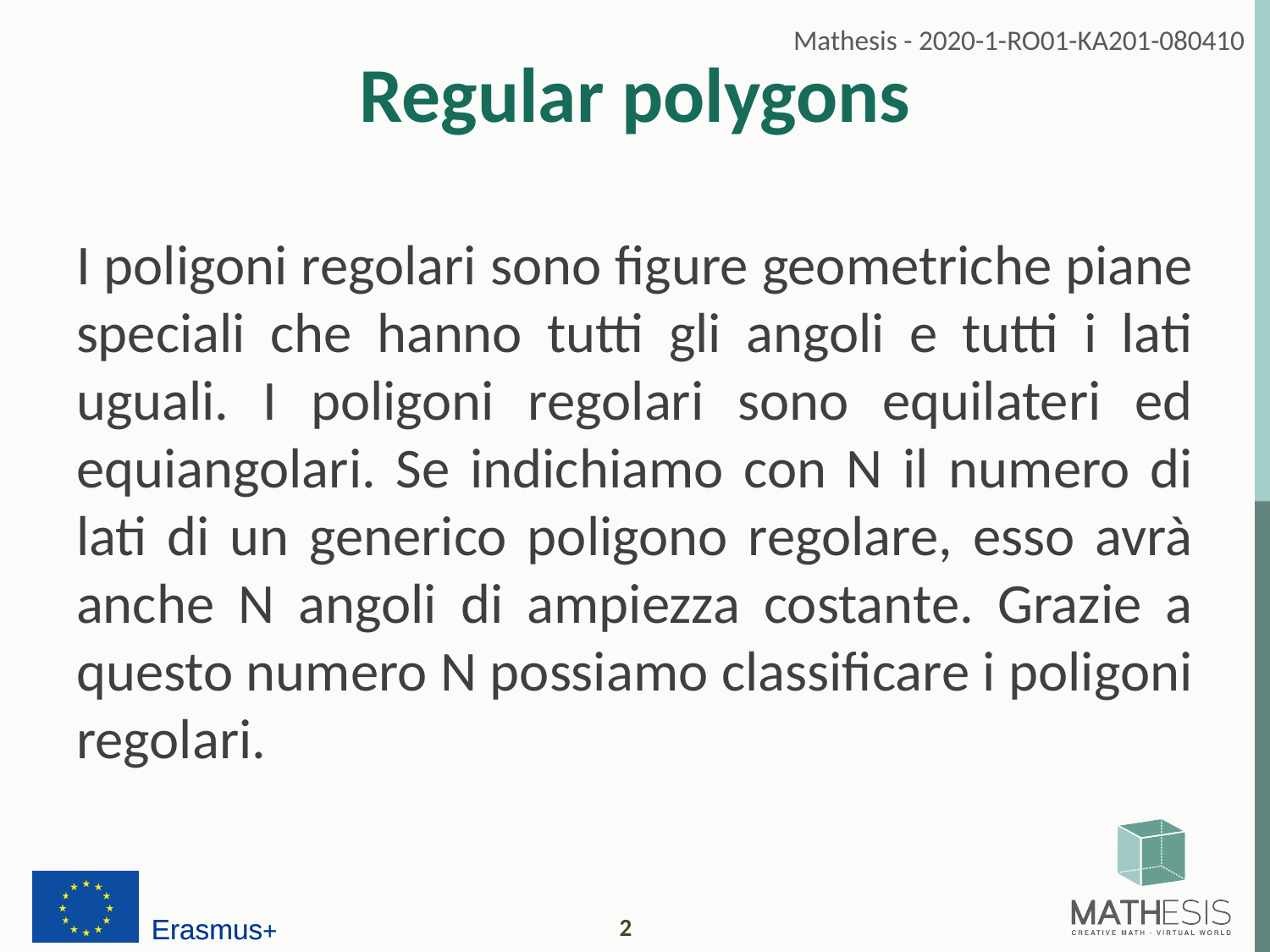

# Regular polygons
I poligoni regolari sono figure geometriche piane speciali che hanno tutti gli angoli e tutti i lati uguali. I poligoni regolari sono equilateri ed equiangolari. Se indichiamo con N il numero di lati di un generico poligono regolare, esso avrà anche N angoli di ampiezza costante. Grazie a questo numero N possiamo classificare i poligoni regolari.